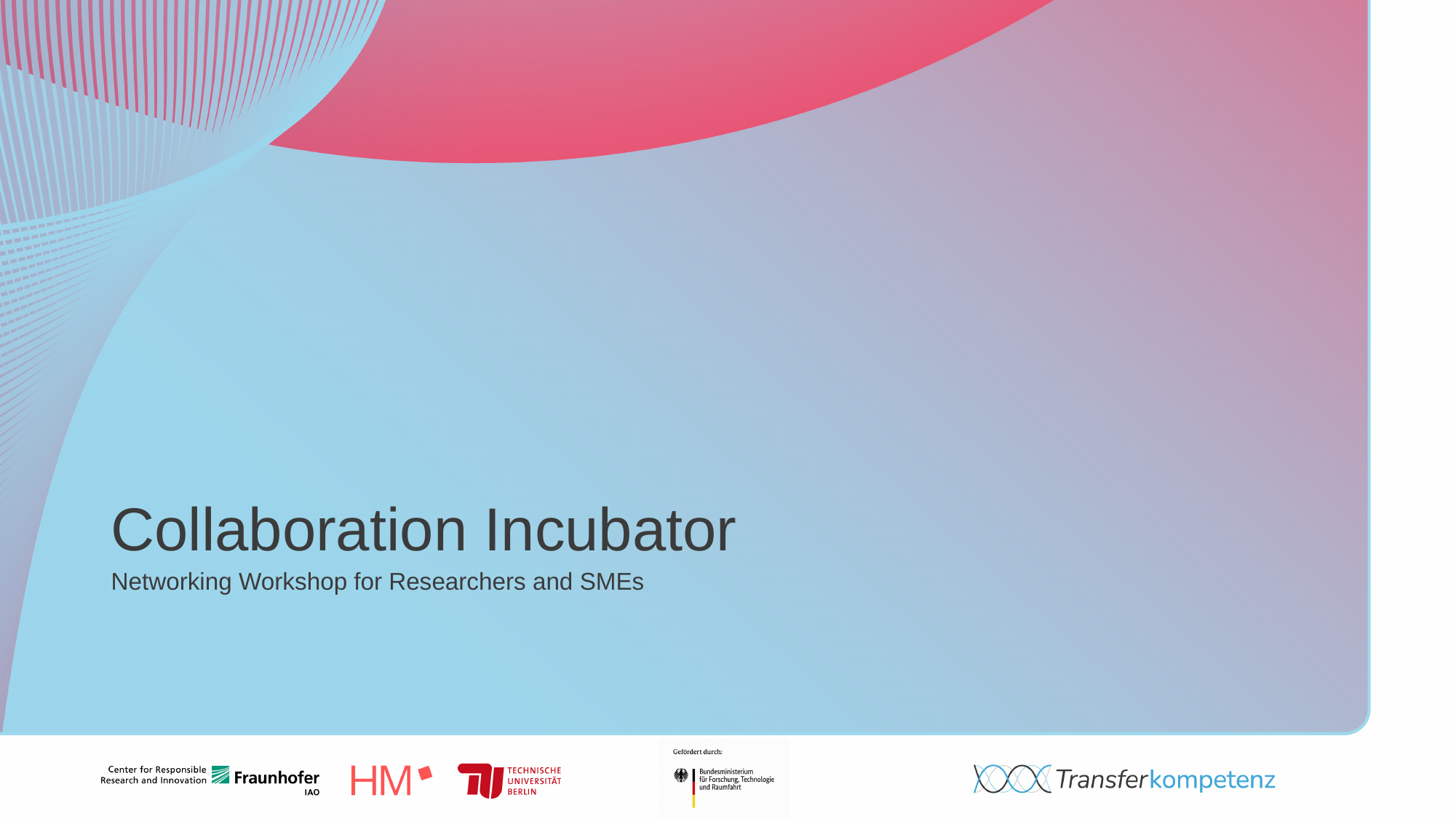

# Collaboration Incubator
Networking Workshop for Researchers and SMEs